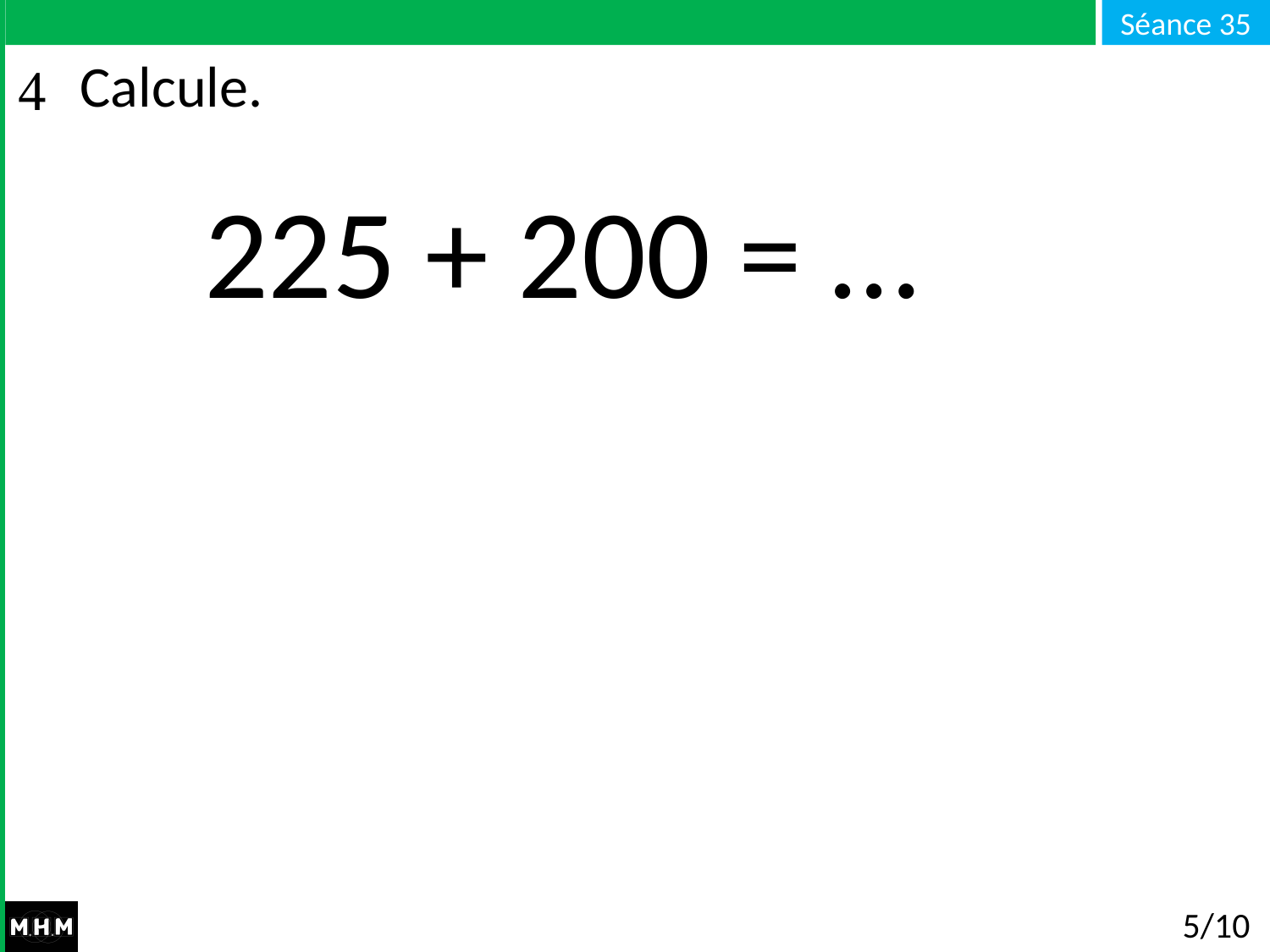

# Calcule.
225 + 200 = …
5/10